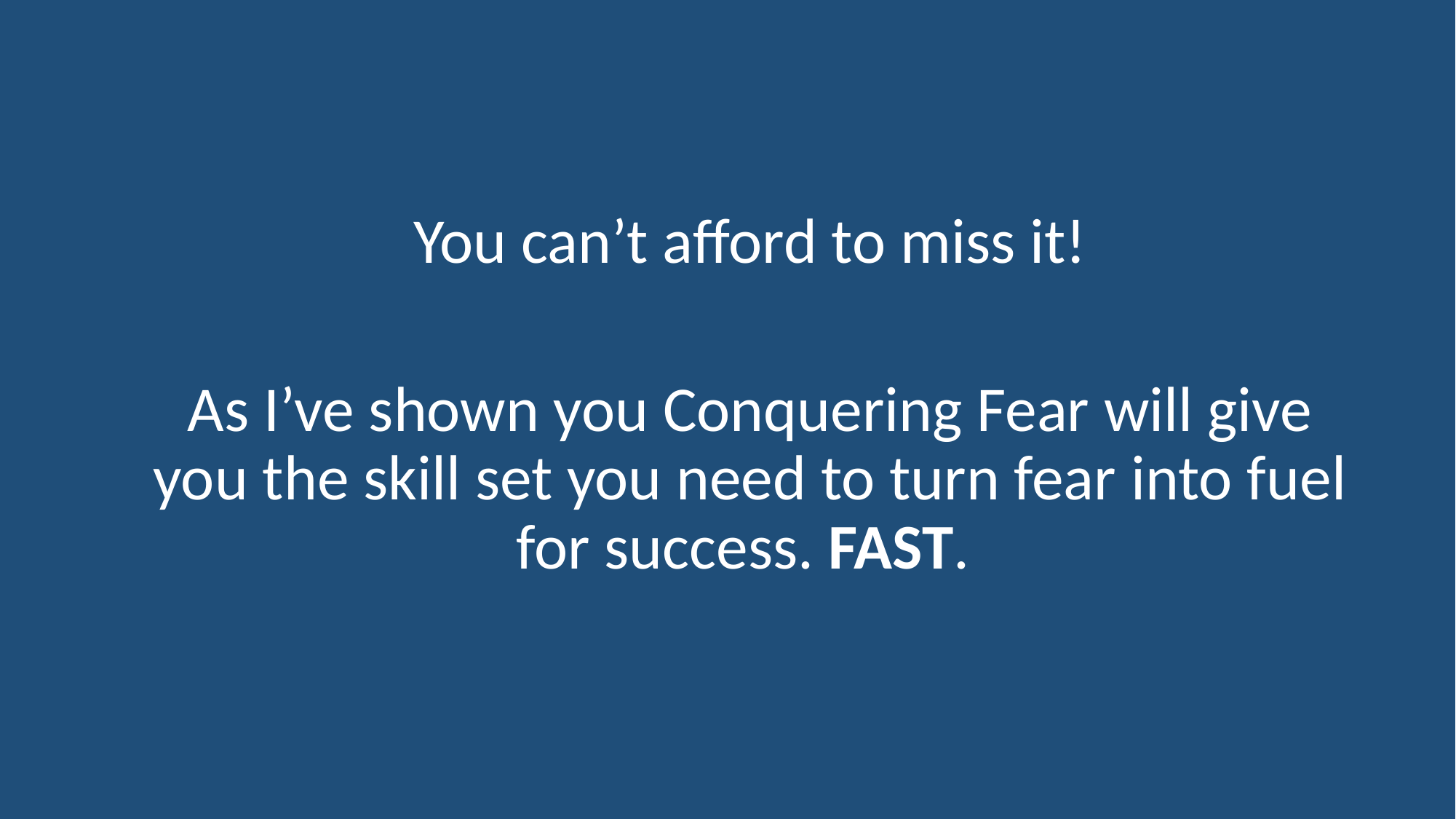

You can’t afford to miss it!

As I’ve shown you Conquering Fear will give you the skill set you need to turn fear into fuel for success. FAST.